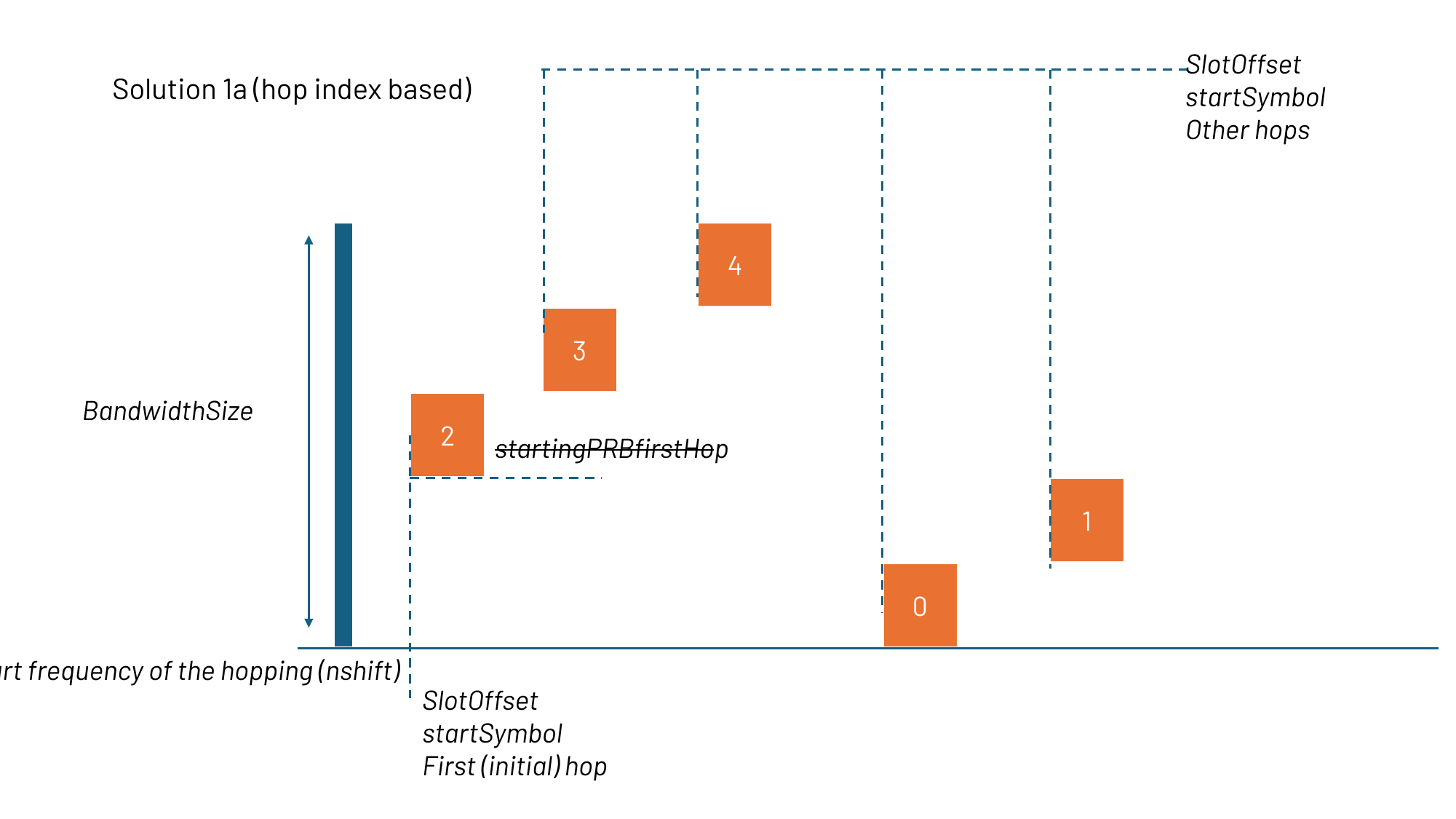

SlotOffset
startSymbol
Other hops
Solution 1a (hop index based)

4
3
BandwidthSize
2
startingPRBfirstHop
1
0
Start frequency of the hopping (nshift)
SlotOffset
startSymbol
First (initial) hop